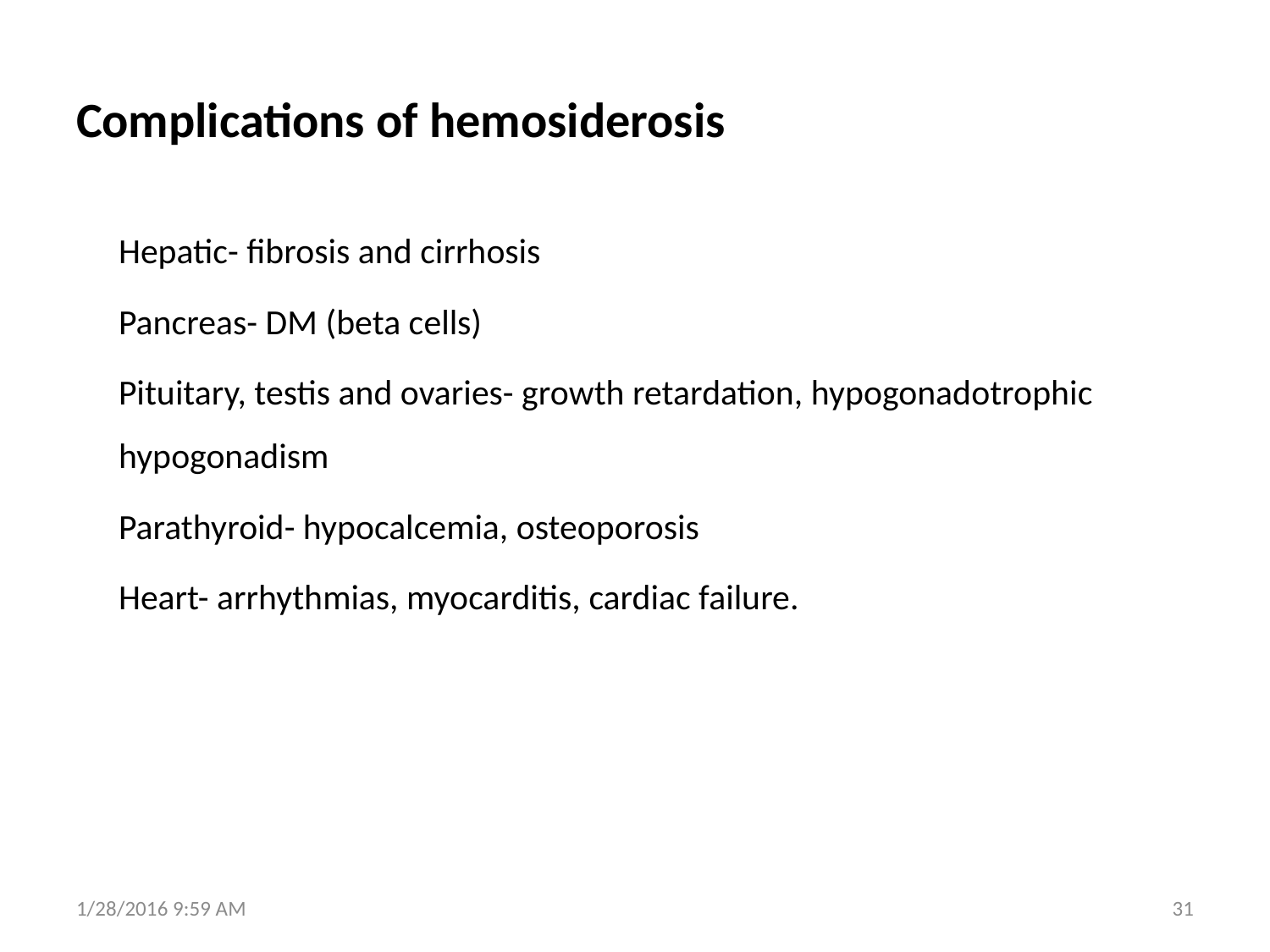

# Complications of hemosiderosis
Hepatic- fibrosis and cirrhosis
Pancreas- DM (beta cells)
Pituitary, testis and ovaries- growth retardation, hypogonadotrophic hypogonadism
Parathyroid- hypocalcemia, osteoporosis
Heart- arrhythmias, myocarditis, cardiac failure.

1/28/2016 9:59 AM
31